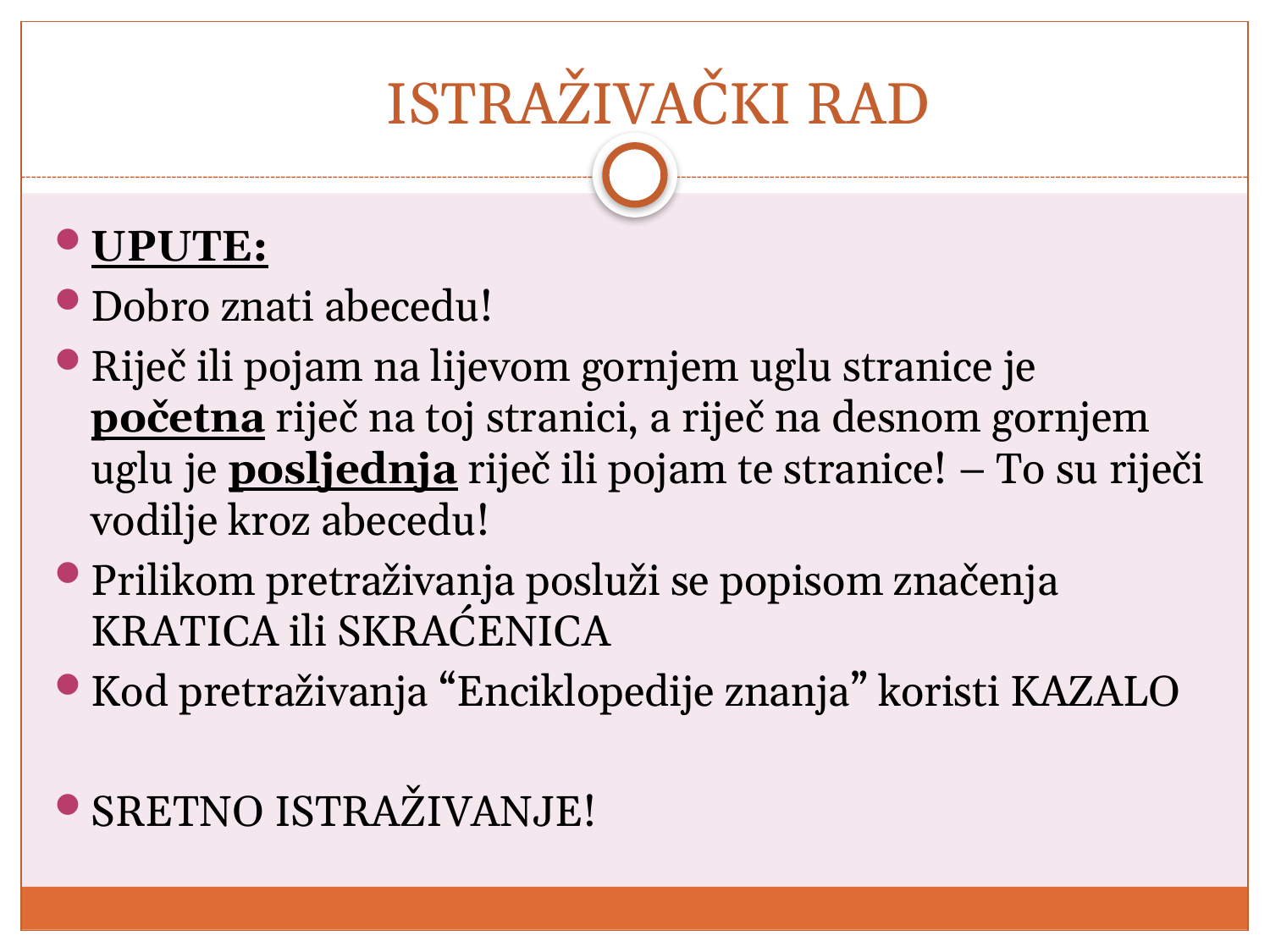

# ISTRAŽIVAČKI RAD
UPUTE:
Dobro znati abecedu!
Riječ ili pojam na lijevom gornjem uglu stranice je početna riječ na toj stranici, a riječ na desnom gornjem uglu je posljednja riječ ili pojam te stranice! – To su riječi vodilje kroz abecedu!
Prilikom pretraživanja posluži se popisom značenja KRATICA ili SKRAĆENICA
Kod pretraživanja “Enciklopedije znanja” koristi KAZALO

SRETNO ISTRAŽIVANJE!